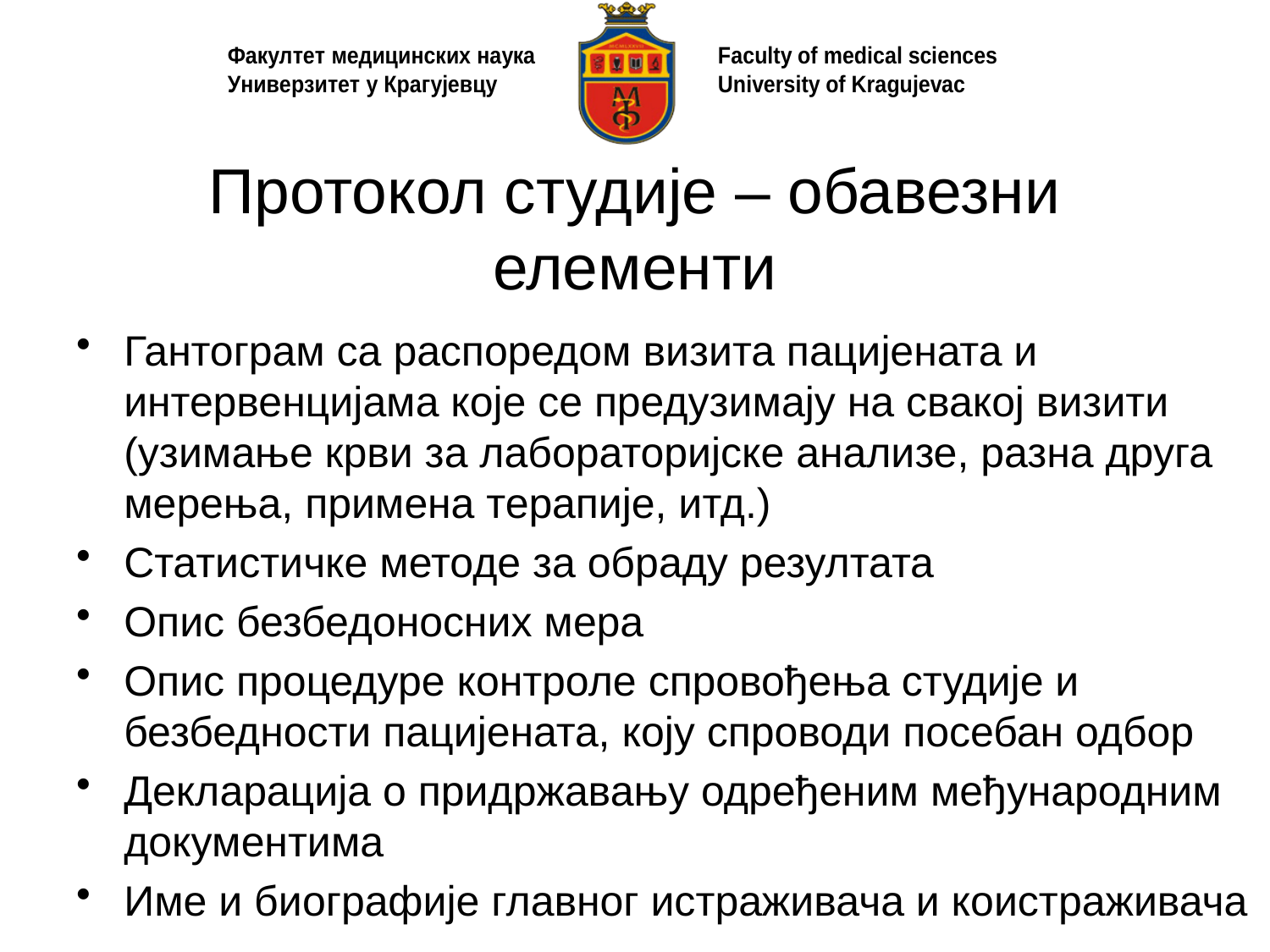

# Протокол студије – обавезни елементи
Гантограм са распоредом визита пацијената и интервенцијама које се предузимају на свакој визити (узимање крви за лабораторијске анализе, разна друга мерења, примена терапије, итд.)
Статистичке методе за обраду резултата
Опис безбедоносних мера
Опис процедуре контроле спровођења студије и безбедности пацијената, коју спроводи посебан одбор
Декларација о придржавању одређеним међународним документима
Име и биографије главног истраживача и коистраживача